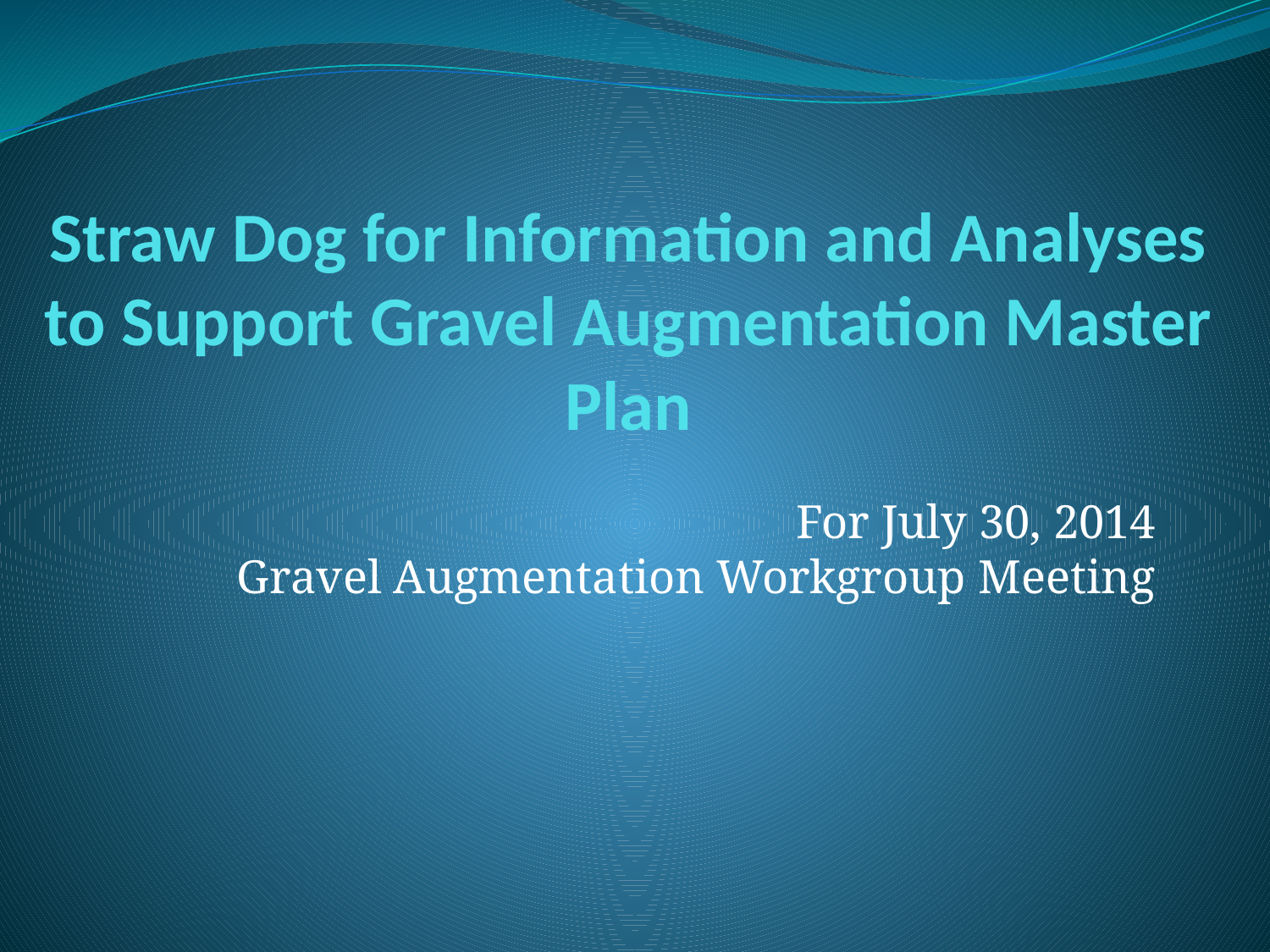

# Straw Dog for Information and Analyses to Support Gravel Augmentation Master Plan
For July 30, 2014
Gravel Augmentation Workgroup Meeting